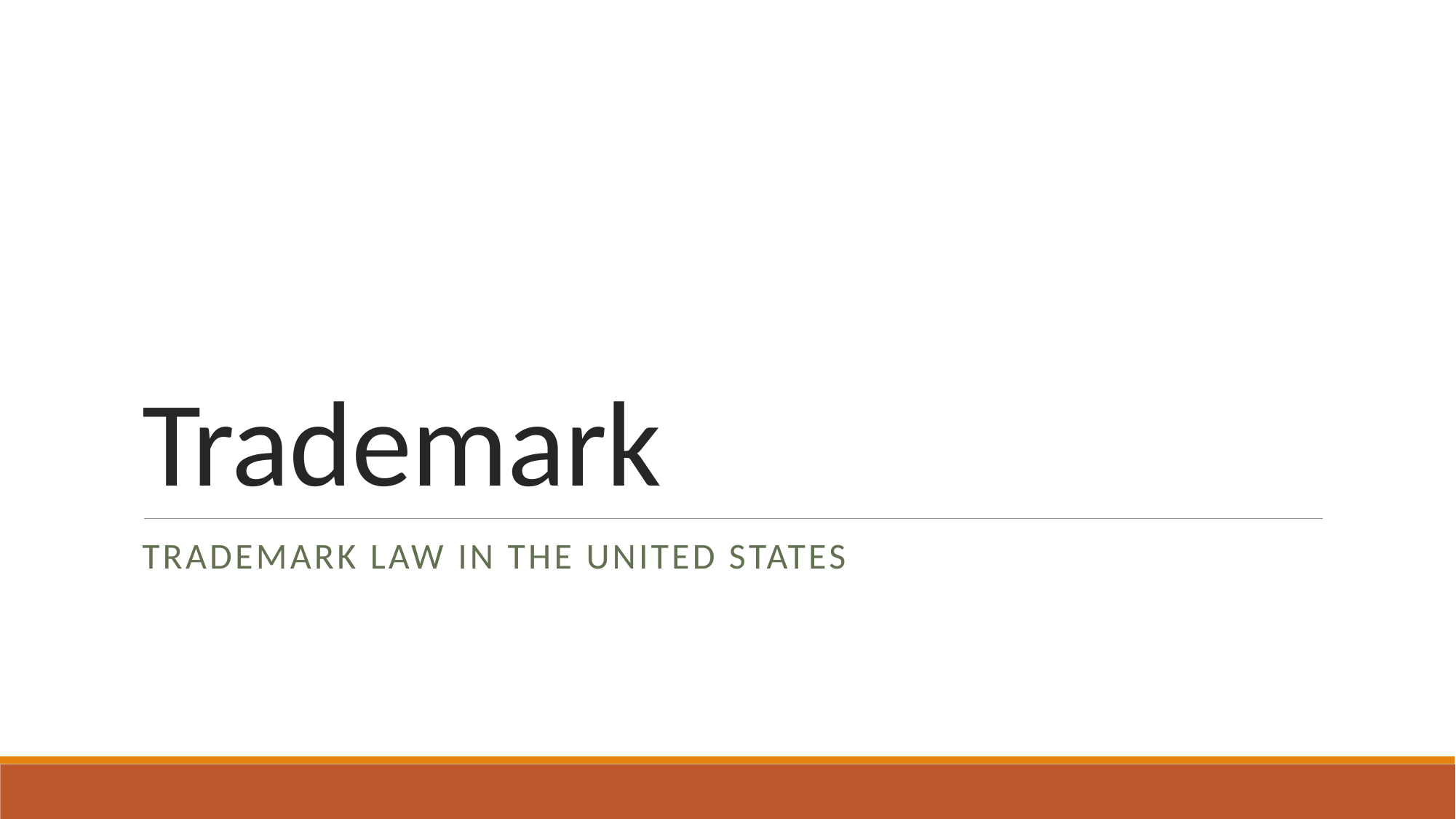

# Trademark
Trademark Law in the united States